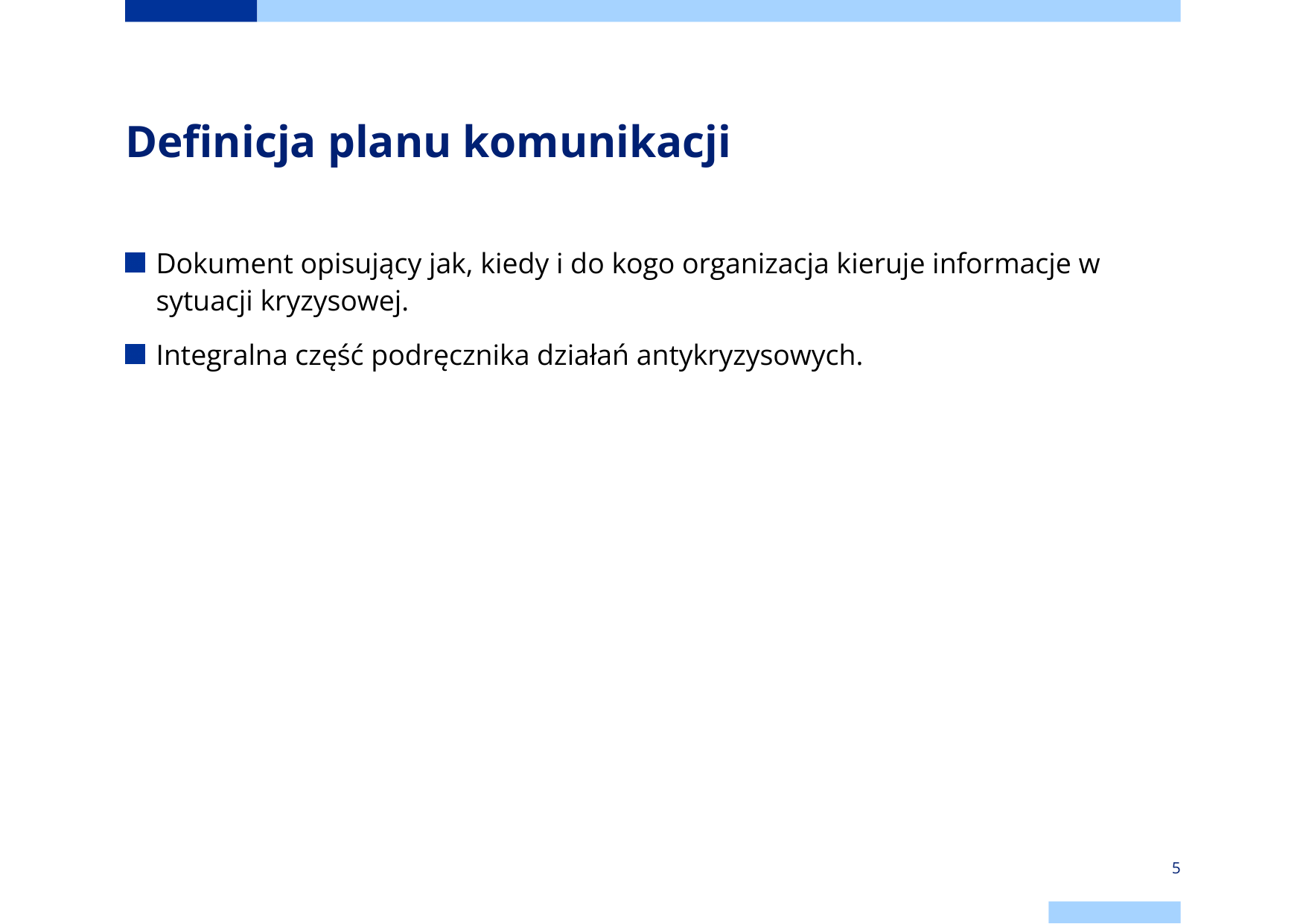

# Definicja planu komunikacji
Dokument opisujący jak, kiedy i do kogo organizacja kieruje informacje w sytuacji kryzysowej.
Integralna część podręcznika działań antykryzysowych.
5